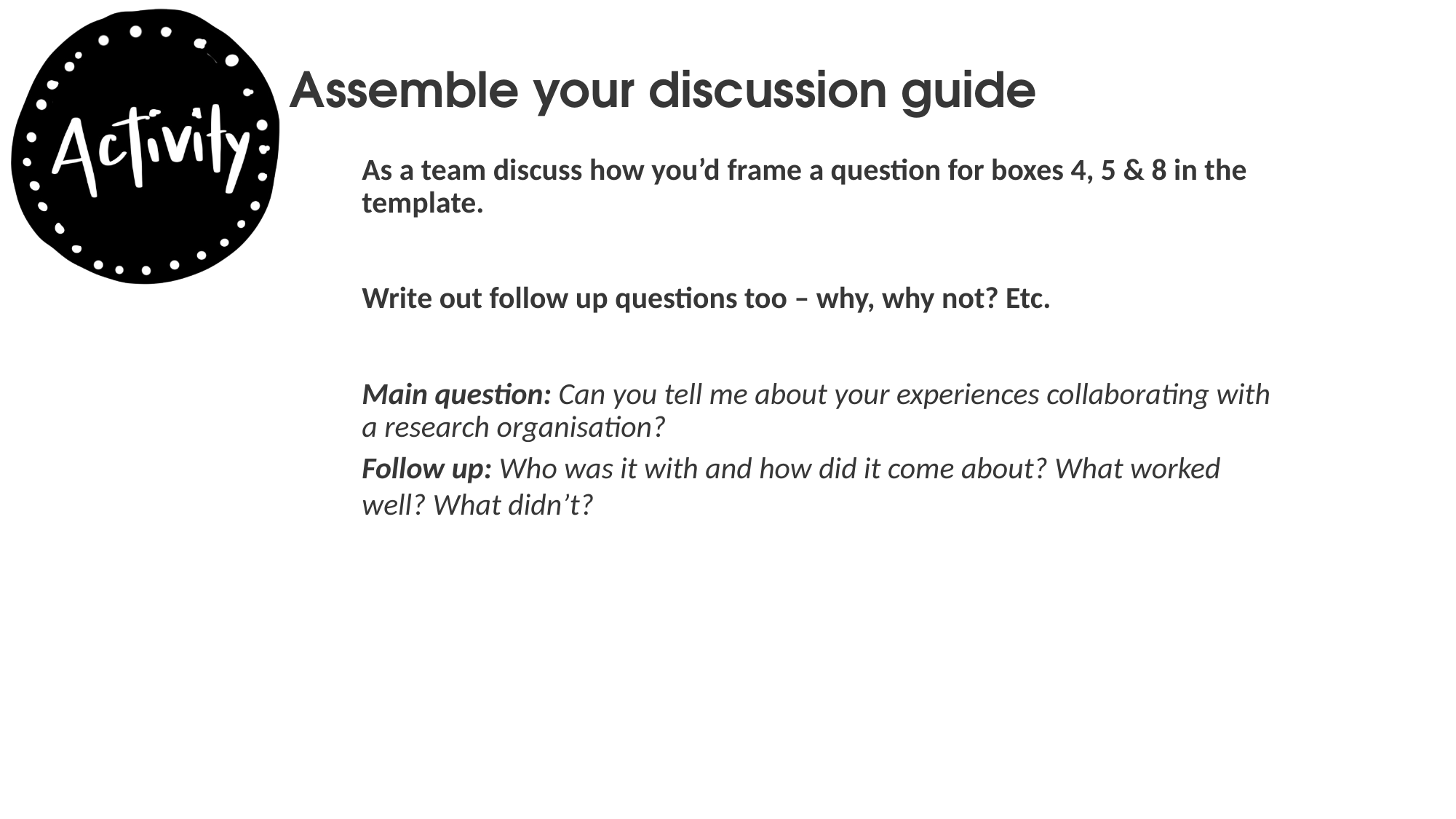

# Assemble your discussion guide
As a team discuss how you’d frame a question for boxes 4, 5 & 8 in the template.

Write out follow up questions too – why, why not? Etc.

Main question: Can you tell me about your experiences collaborating with a research organisation?
Follow up: Who was it with and how did it come about? What worked well? What didn’t?